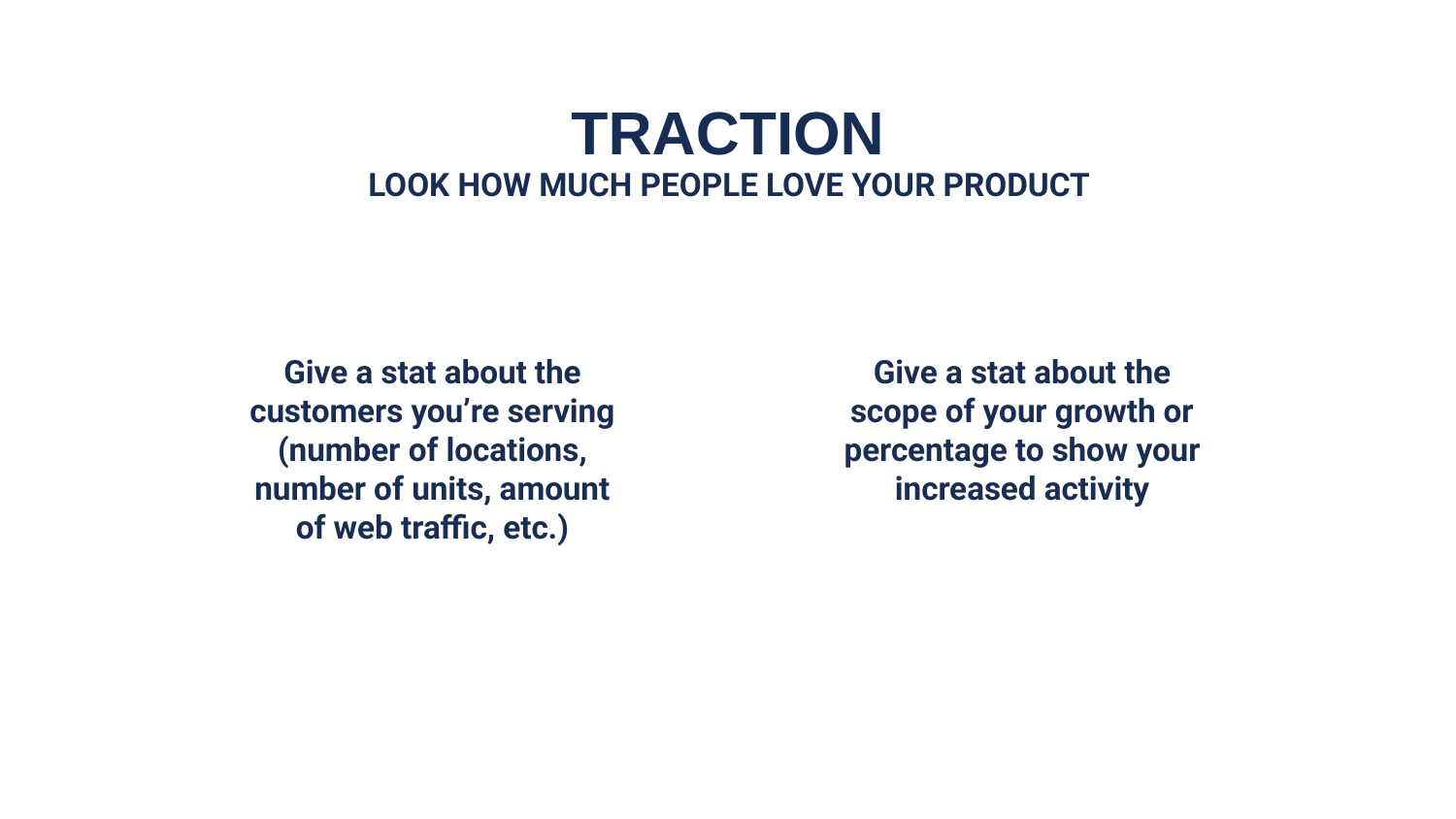

TRACTION
LOOK HOW MUCH PEOPLE LOVE YOUR PRODUCT
Give a stat about the customers you’re serving (number of locations, number of units, amount of web traffic, etc.)
Give a stat about the scope of your growth or percentage to show your increased activity